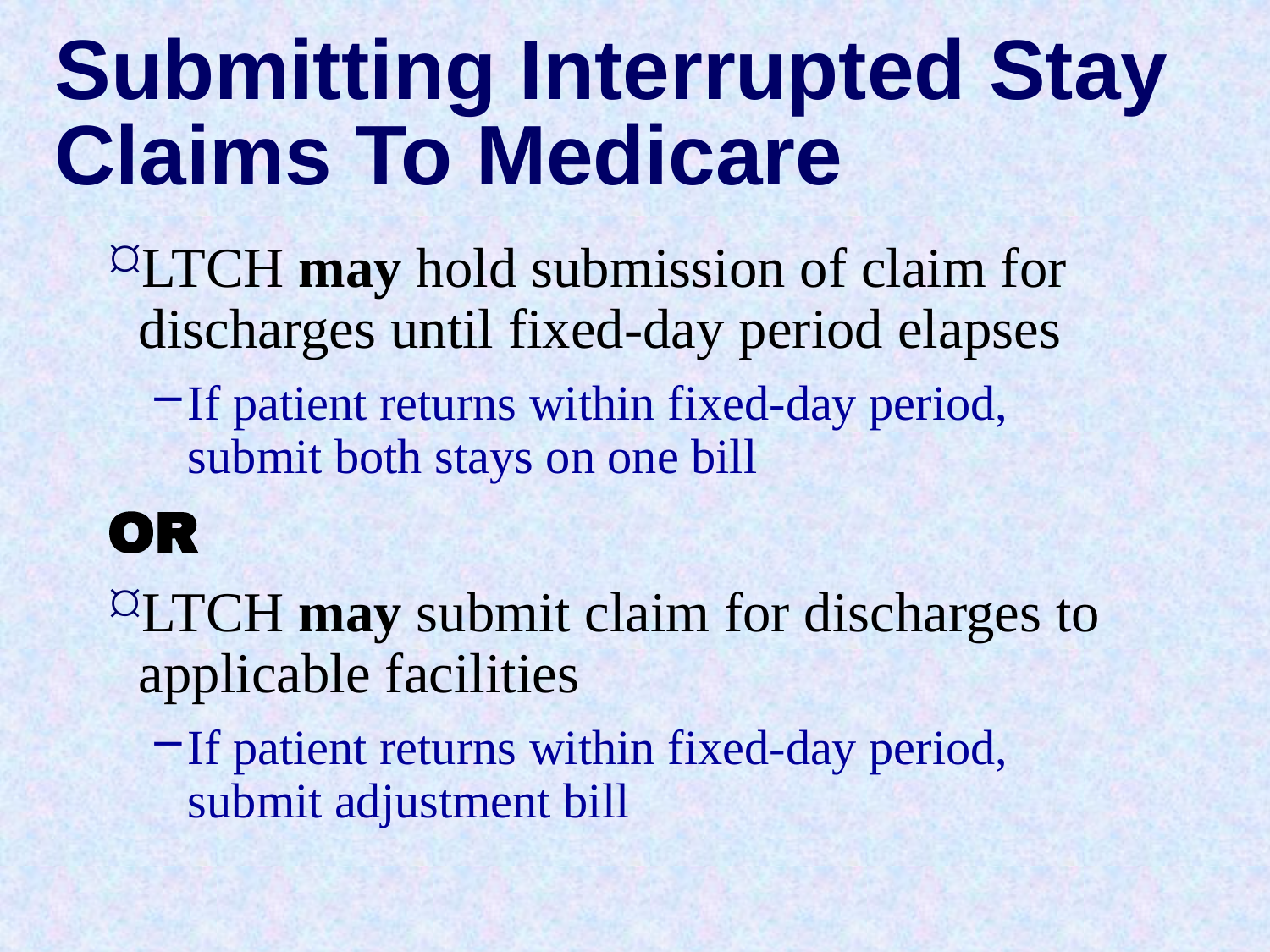

# Submitting Interrupted Stay Claims To Medicare
LTCH may hold submission of claim for discharges until fixed-day period elapses
If patient returns within fixed-day period, submit both stays on one bill
OR
LTCH may submit claim for discharges to applicable facilities
If patient returns within fixed-day period, submit adjustment bill